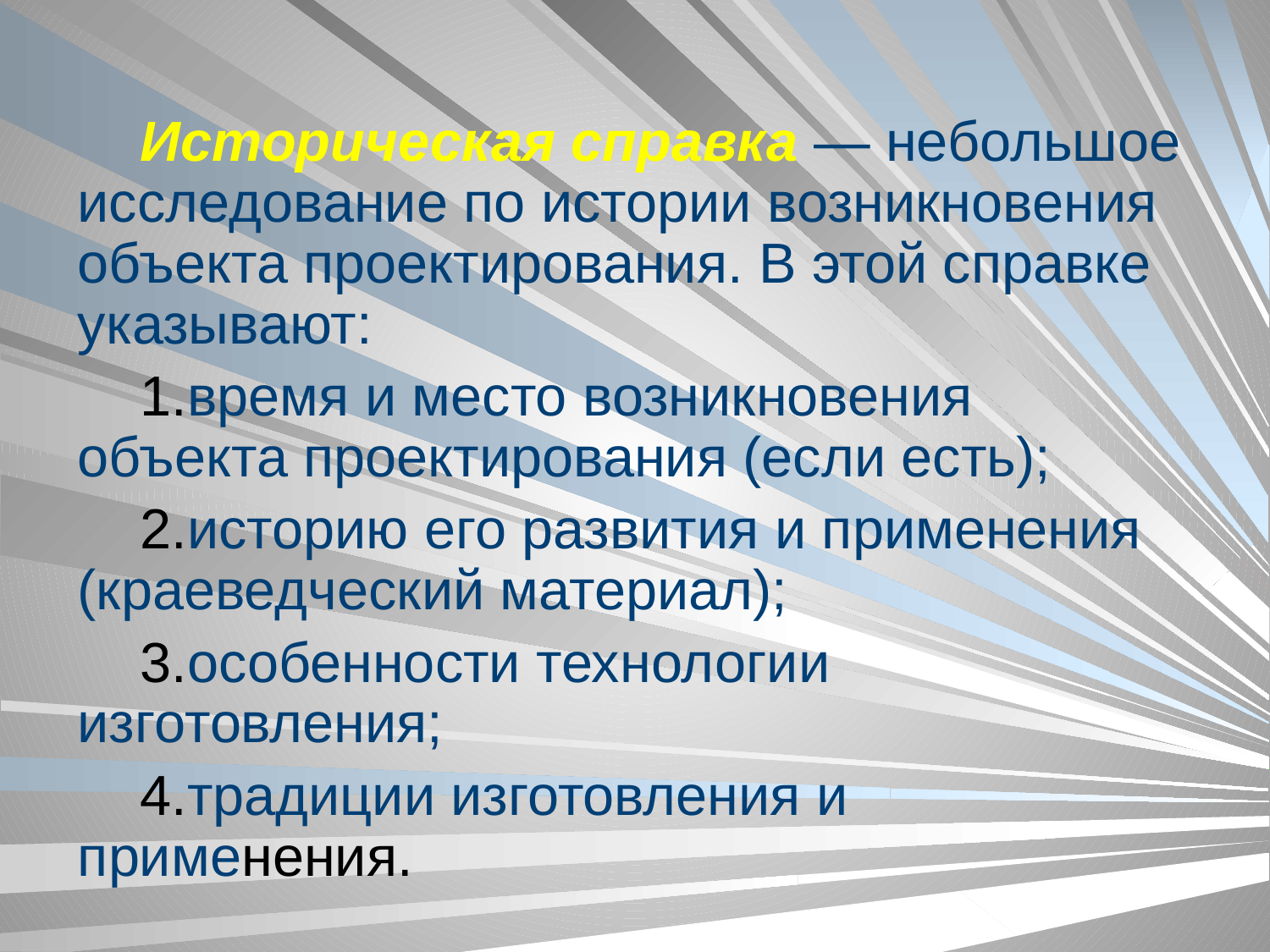

Историческая справка — небольшое исследование по истории возникновения объекта проектирования. В этой справке указывают:
время и место возникновения объекта проектирования (если есть);
историю его развития и применения (краеведческий материал);
особенности технологии изготовления;
традиции изготовления и применения.